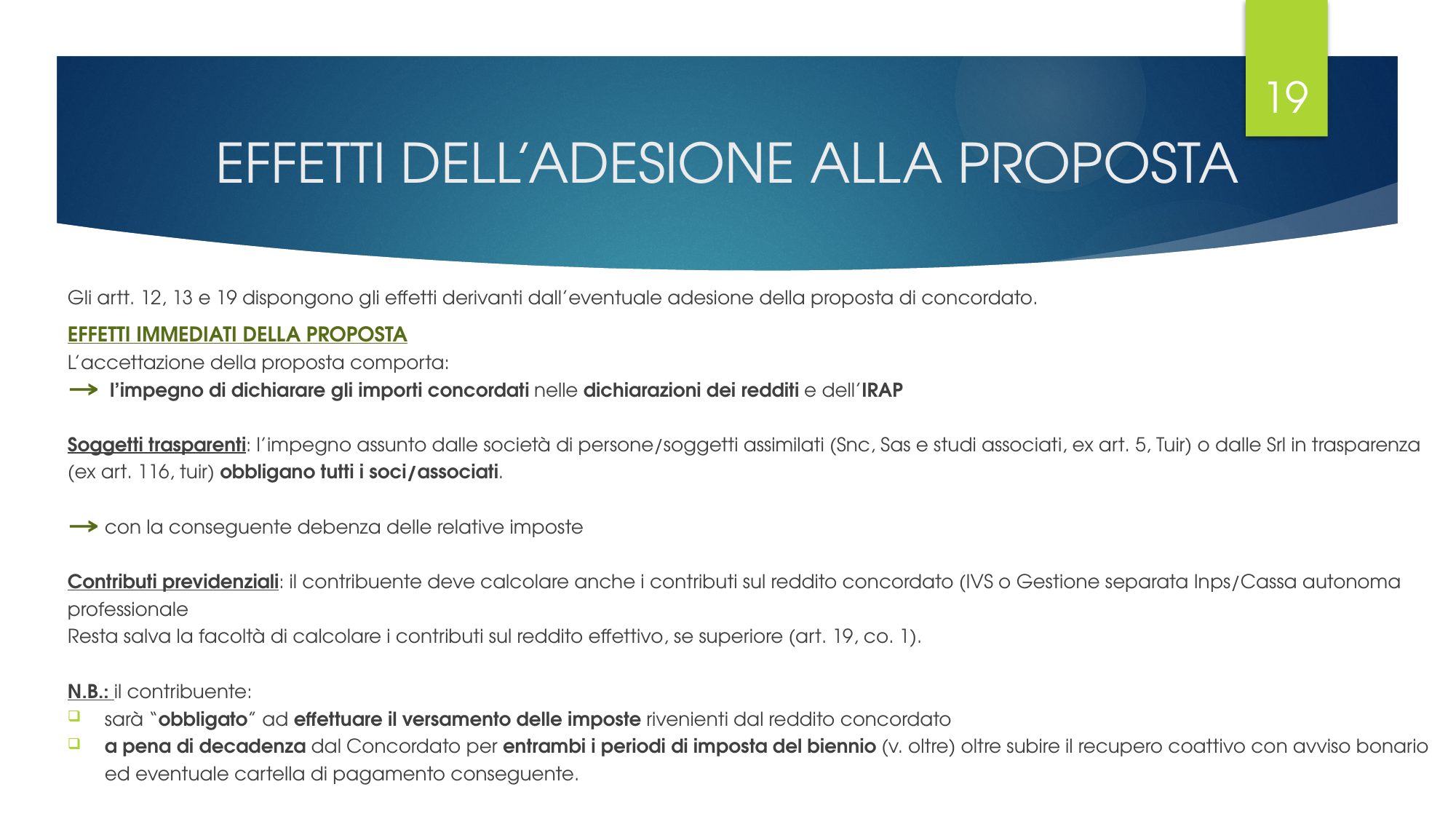

19
# EFFETTI DELL’ADESIONE ALLA PROPOSTA
Gli artt. 12, 13 e 19 dispongono gli effetti derivanti dall’eventuale adesione della proposta di concordato.
EFFETTI IMMEDIATI DELLA PROPOSTA
L’accettazione della proposta comporta:
 l’impegno di dichiarare gli importi concordati nelle dichiarazioni dei redditi e dell’IRAP

Soggetti trasparenti: l’impegno assunto dalle società di persone/soggetti assimilati (Snc, Sas e studi associati, ex art. 5, Tuir) o dalle Srl in trasparenza (ex art. 116, tuir) obbligano tutti i soci/associati.

con la conseguente debenza delle relative imposte

Contributi previdenziali: il contribuente deve calcolare anche i contributi sul reddito concordato (IVS o Gestione separata Inps/Cassa autonoma professionale
Resta salva la facoltà di calcolare i contributi sul reddito effettivo, se superiore (art. 19, co. 1).

N.B.: il contribuente:
sarà “obbligato” ad effettuare il versamento delle imposte rivenienti dal reddito concordato
a pena di decadenza dal Concordato per entrambi i periodi di imposta del biennio (v. oltre) oltre subire il recupero coattivo con avviso bonario ed eventuale cartella di pagamento conseguente.